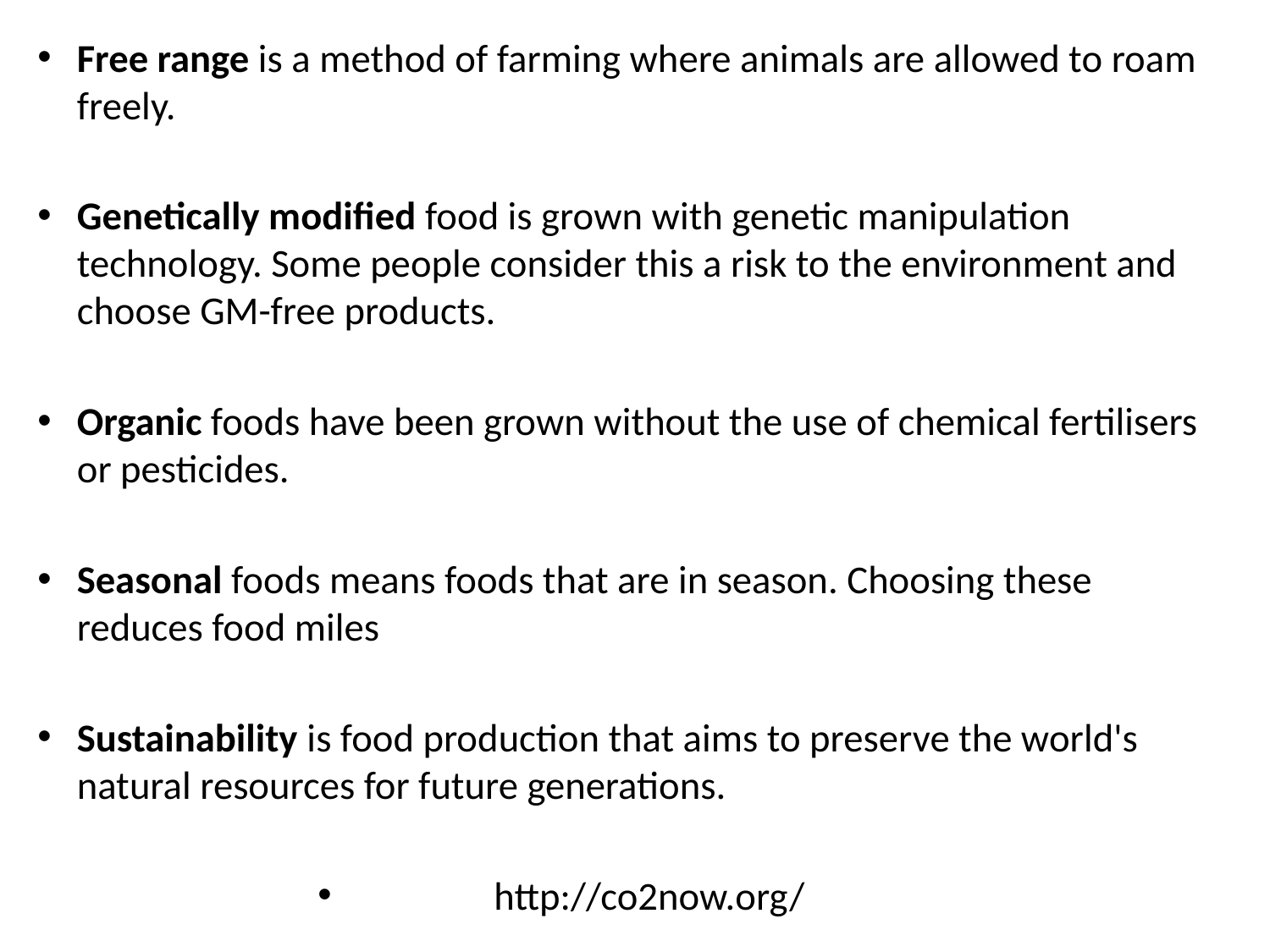

Free range is a method of farming where animals are allowed to roam freely.

Genetically modified food is grown with genetic manipulation technology. Some people consider this a risk to the environment and choose GM-free products.

Organic foods have been grown without the use of chemical fertilisers or pesticides.

Seasonal foods means foods that are in season. Choosing these reduces food miles

Sustainability is food production that aims to preserve the world's natural resources for future generations.

http://co2now.org/